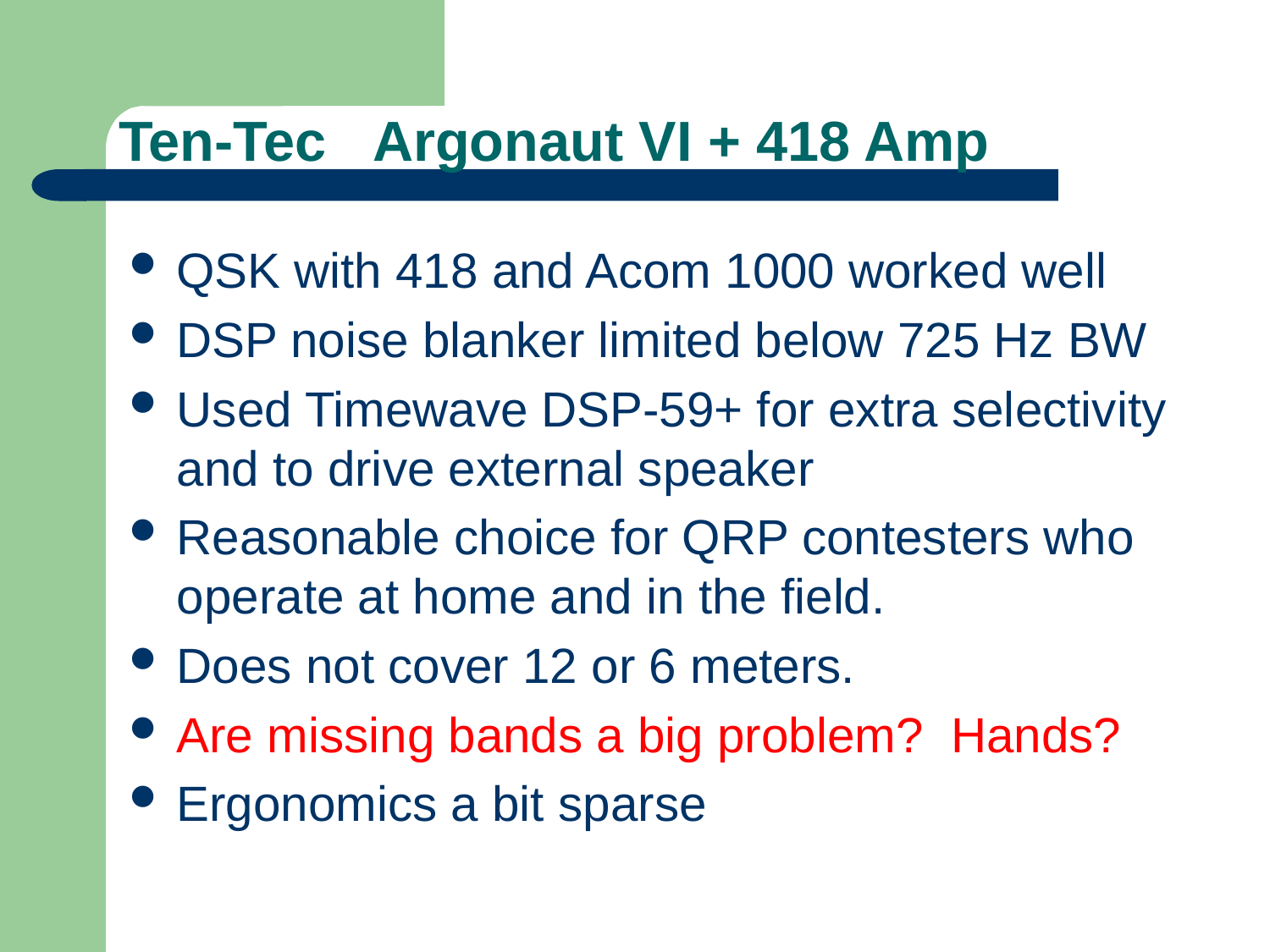

# Ten-Tec	Argonaut VI + 418 Amp
QSK with 418 and Acom 1000 worked well
DSP noise blanker limited below 725 Hz BW
Used Timewave DSP-59+ for extra selectivity and to drive external speaker
Reasonable choice for QRP contesters who operate at home and in the field.
Does not cover 12 or 6 meters.
Are missing bands a big problem?  Hands?
Ergonomics a bit sparse